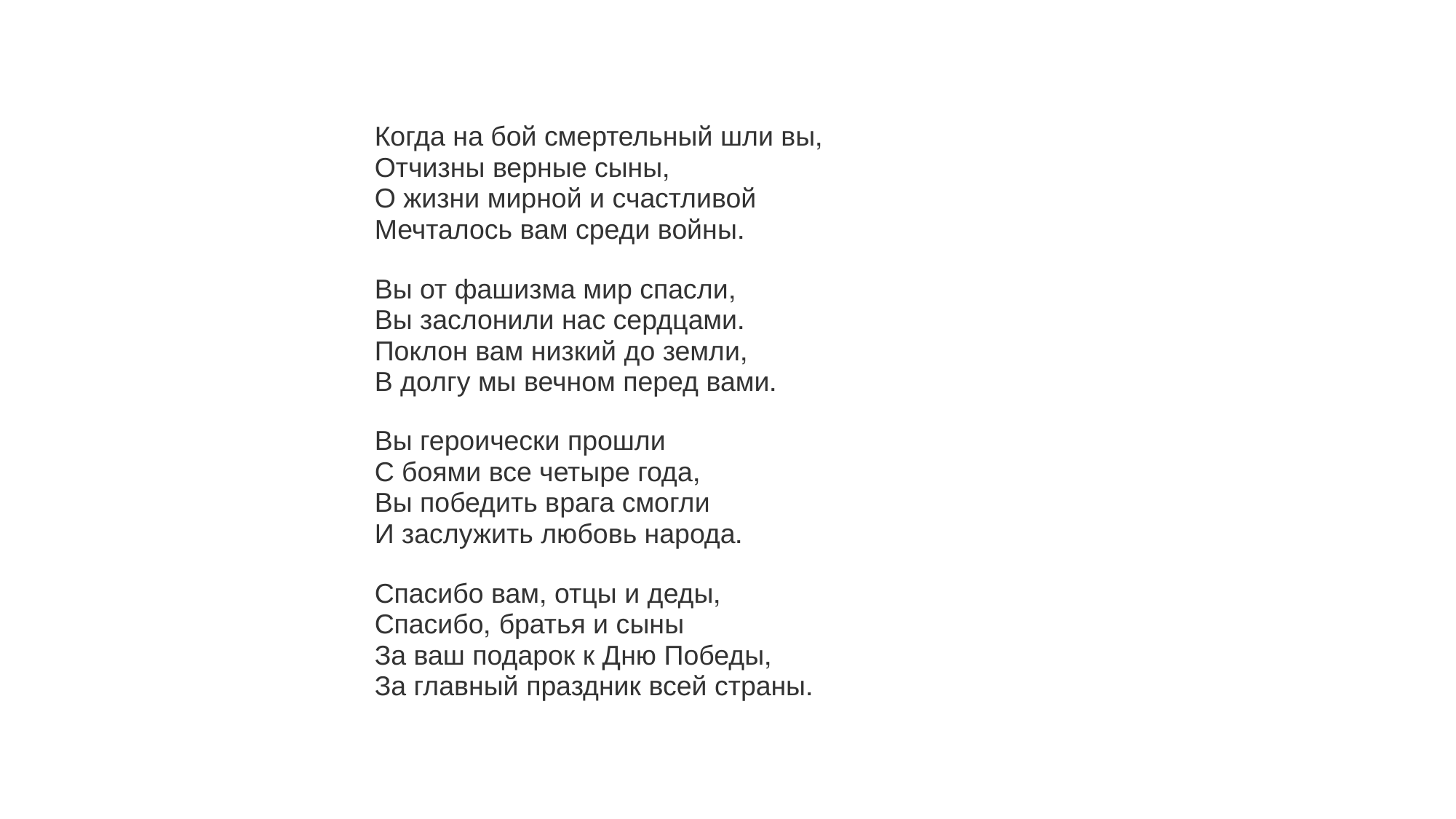

Когда на бой смертельный шли вы,
Отчизны верные сыны,
О жизни мирной и счастливой
Мечталось вам среди войны.
Вы от фашизма мир спасли,
Вы заслонили нас сердцами.
Поклон вам низкий до земли,
В долгу мы вечном перед вами.
Вы героически прошли
С боями все четыре года,
Вы победить врага смогли
И заслужить любовь народа.
Спасибо вам, отцы и деды,
Спасибо, братья и сыны
За ваш подарок к Дню Победы,
За главный праздник всей страны.